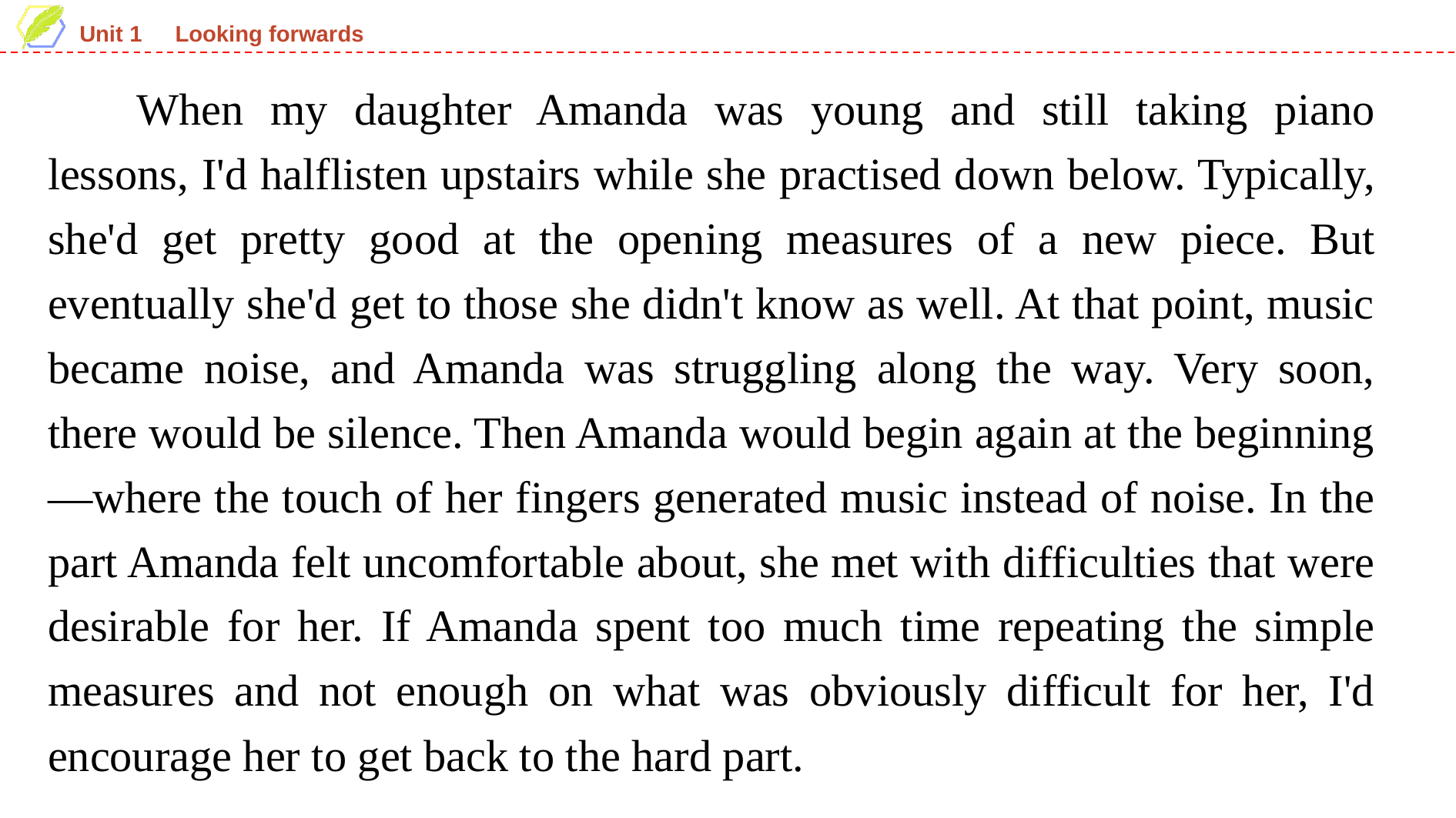

When my daughter Amanda was young and still taking piano lessons, I'd half­listen upstairs while she practised down below. Typically, she'd get pretty good at the opening measures of a new piece. But eventually she'd get to those she didn't know as well. At that point, music became noise, and Amanda was struggling along the way. Very soon, there would be silence. Then Amanda would begin again at the beginning—where the touch of her fingers generated music instead of noise. In the part Amanda felt uncomfortable about, she met with difficulties that were desirable for her. If Amanda spent too much time repeating the simple measures and not enough on what was obviously difficult for her, I'd encourage her to get back to the hard part.